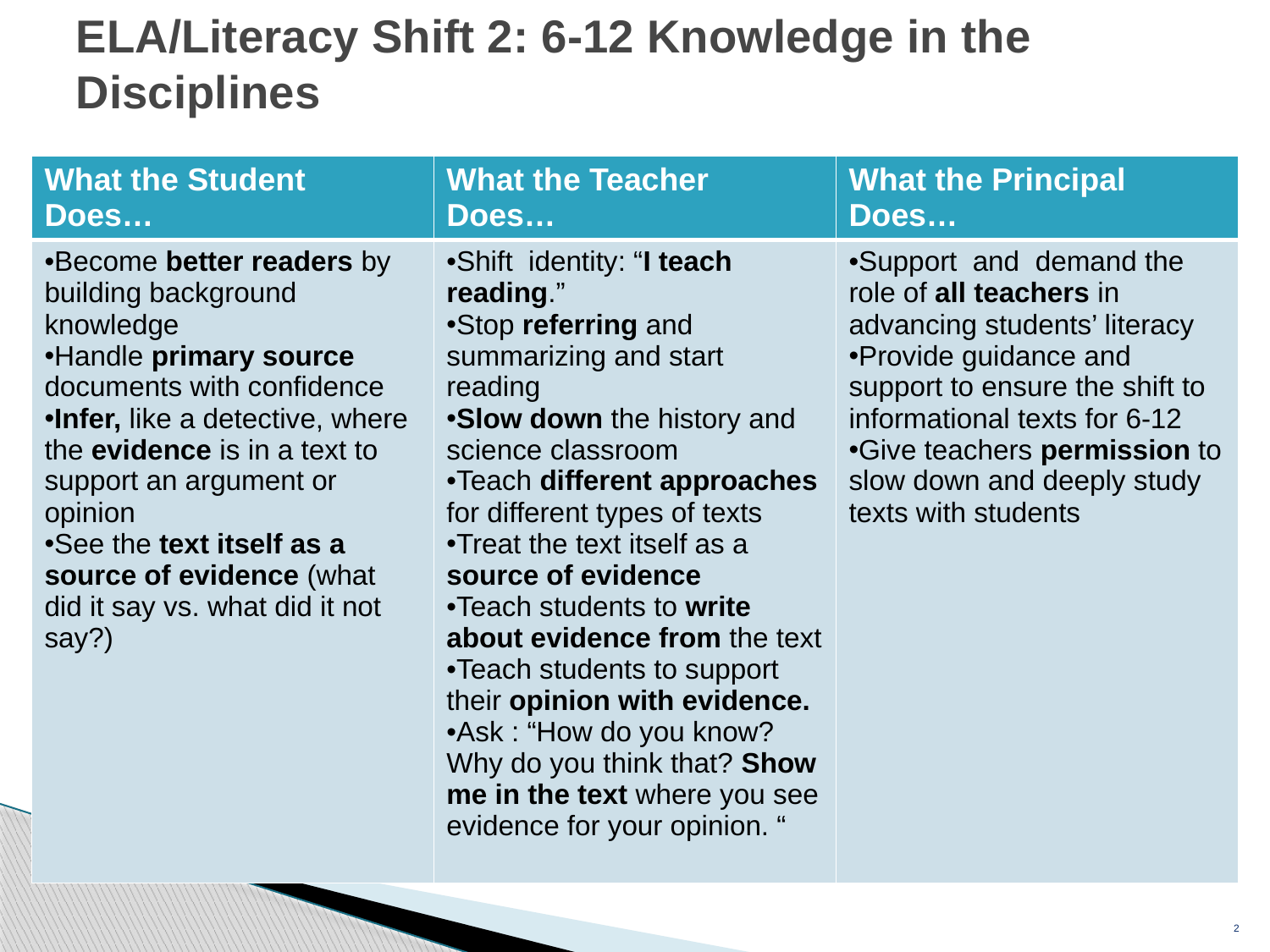

# ELA/Literacy Shift 2: 6-12 Knowledge in the Disciplines
| What the Student Does… | What the Teacher Does… | What the Principal Does… |
| --- | --- | --- |
| Become better readers by building background knowledge Handle primary source documents with confidence Infer, like a detective, where the evidence is in a text to support an argument or opinion See the text itself as a source of evidence (what did it say vs. what did it not say?) | Shift identity: “I teach reading.” Stop referring and summarizing and start reading Slow down the history and science classroom Teach different approaches for different types of texts Treat the text itself as a source of evidence Teach students to write about evidence from the text Teach students to support their opinion with evidence. Ask : “How do you know? Why do you think that? Show me in the text where you see evidence for your opinion. “ | Support and demand the role of all teachers in advancing students’ literacy Provide guidance and support to ensure the shift to informational texts for 6-12 Give teachers permission to slow down and deeply study texts with students |
2